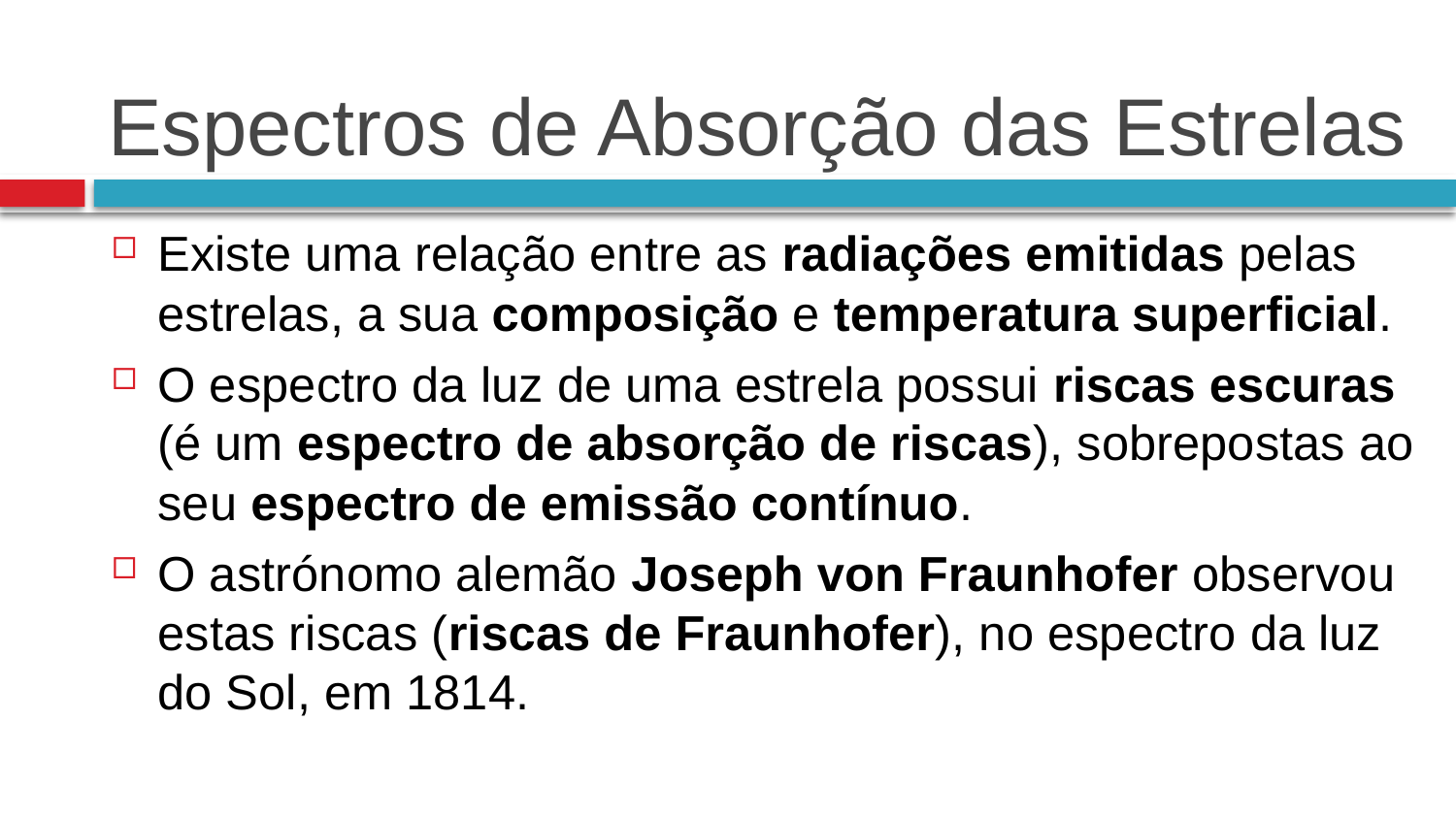

# Espectros de Absorção das Estrelas
Existe uma relação entre as radiações emitidas pelas estrelas, a sua composição e temperatura superficial.
O espectro da luz de uma estrela possui riscas escuras
(é um espectro de absorção de riscas), sobrepostas ao seu espectro de emissão contínuo.
O astrónomo alemão Joseph von Fraunhofer observou estas riscas (riscas de Fraunhofer), no espectro da luz do Sol, em 1814.